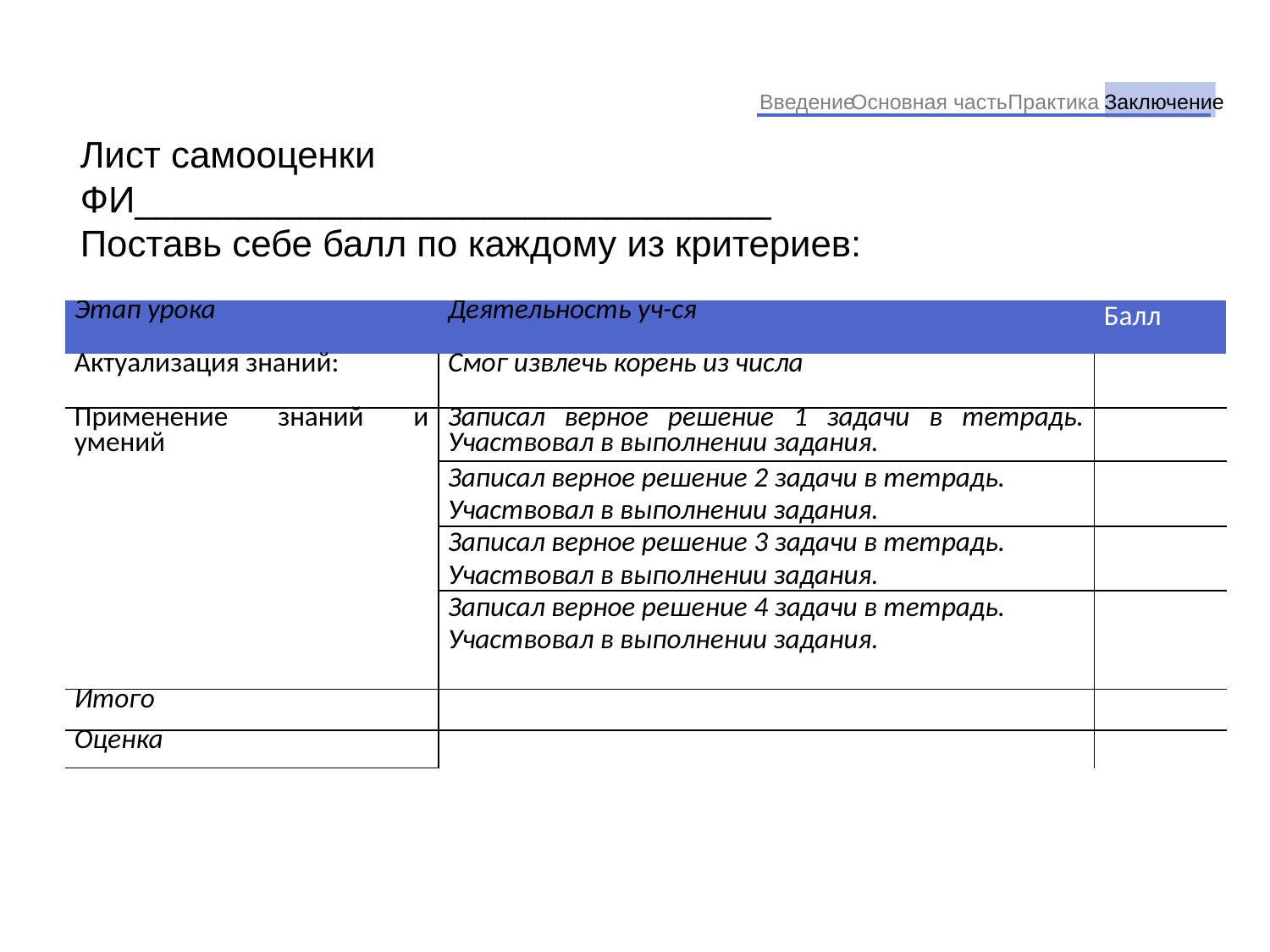

Введение
Основная часть
Практика
Заключение
Лист самооценки
ФИ_______________________________
Поставь себе балл по каждому из критериев:
| Этап урока | Деятельность уч-ся | Балл |
| --- | --- | --- |
| Актуализация знаний: | Смог извлечь корень из числа |  |
| Применение знаний и умений | Записал верное решение 1 задачи в тетрадь. Участвовал в выполнении задания. |  |
|  | Записал верное решение 2 задачи в тетрадь. Участвовал в выполнении задания. |  |
|  | Записал верное решение 3 задачи в тетрадь. Участвовал в выполнении задания. |  |
|  | Записал верное решение 4 задачи в тетрадь. Участвовал в выполнении задания. |  |
| Итого |  |  |
| Оценка |  |  |